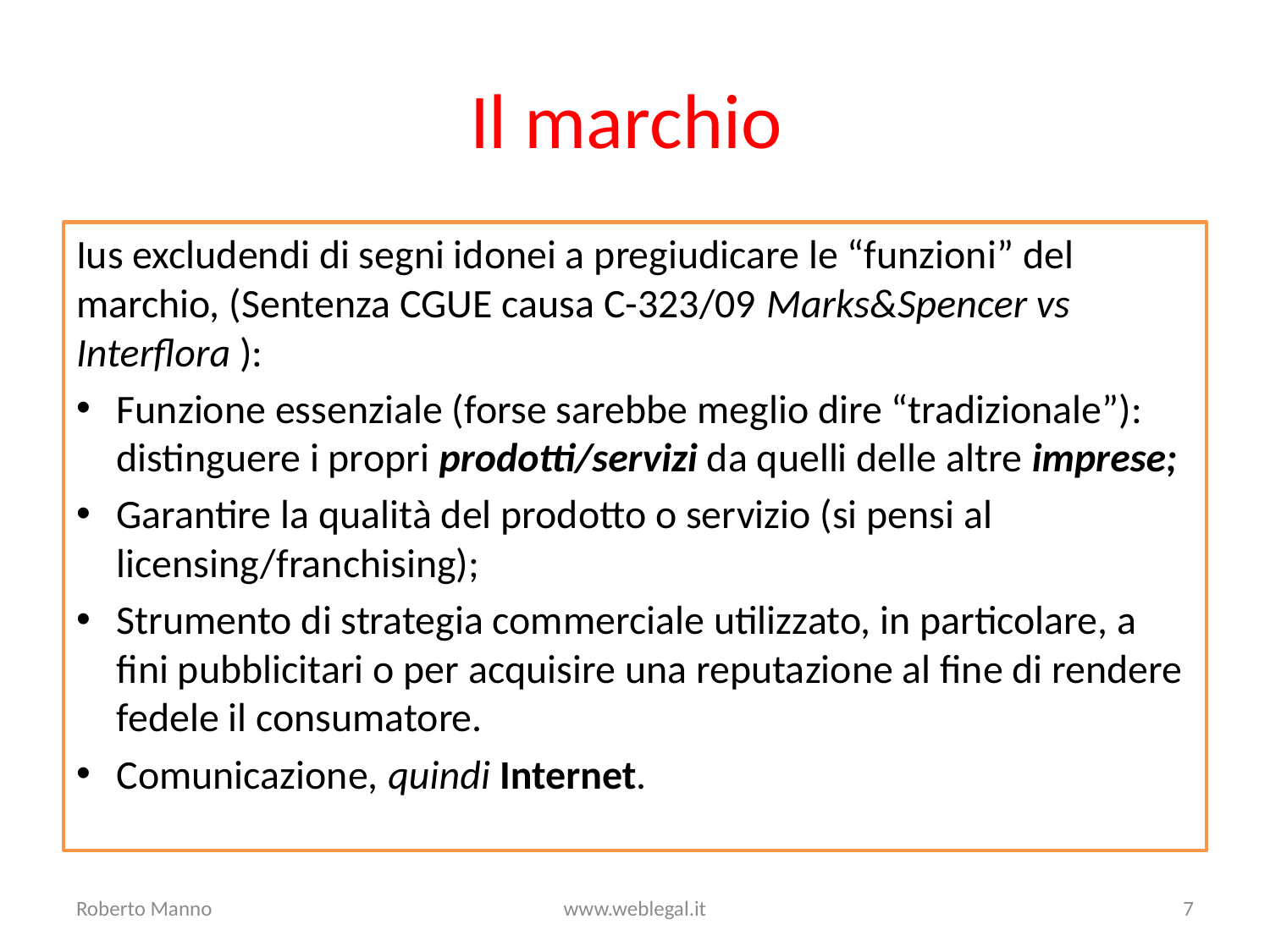

# Il marchio
Ius excludendi di segni idonei a pregiudicare le “funzioni” del marchio, (Sentenza CGUE causa C-323/09 Marks&Spencer vs Interflora ):
Funzione essenziale (forse sarebbe meglio dire “tradizionale”): distinguere i propri prodotti/servizi da quelli delle altre imprese;
Garantire la qualità del prodotto o servizio (si pensi al licensing/franchising);
Strumento di strategia commerciale utilizzato, in particolare, a fini pubblicitari o per acquisire una reputazione al fine di rendere fedele il consumatore.
Comunicazione, quindi Internet.

Roberto Manno
www.weblegal.it
7